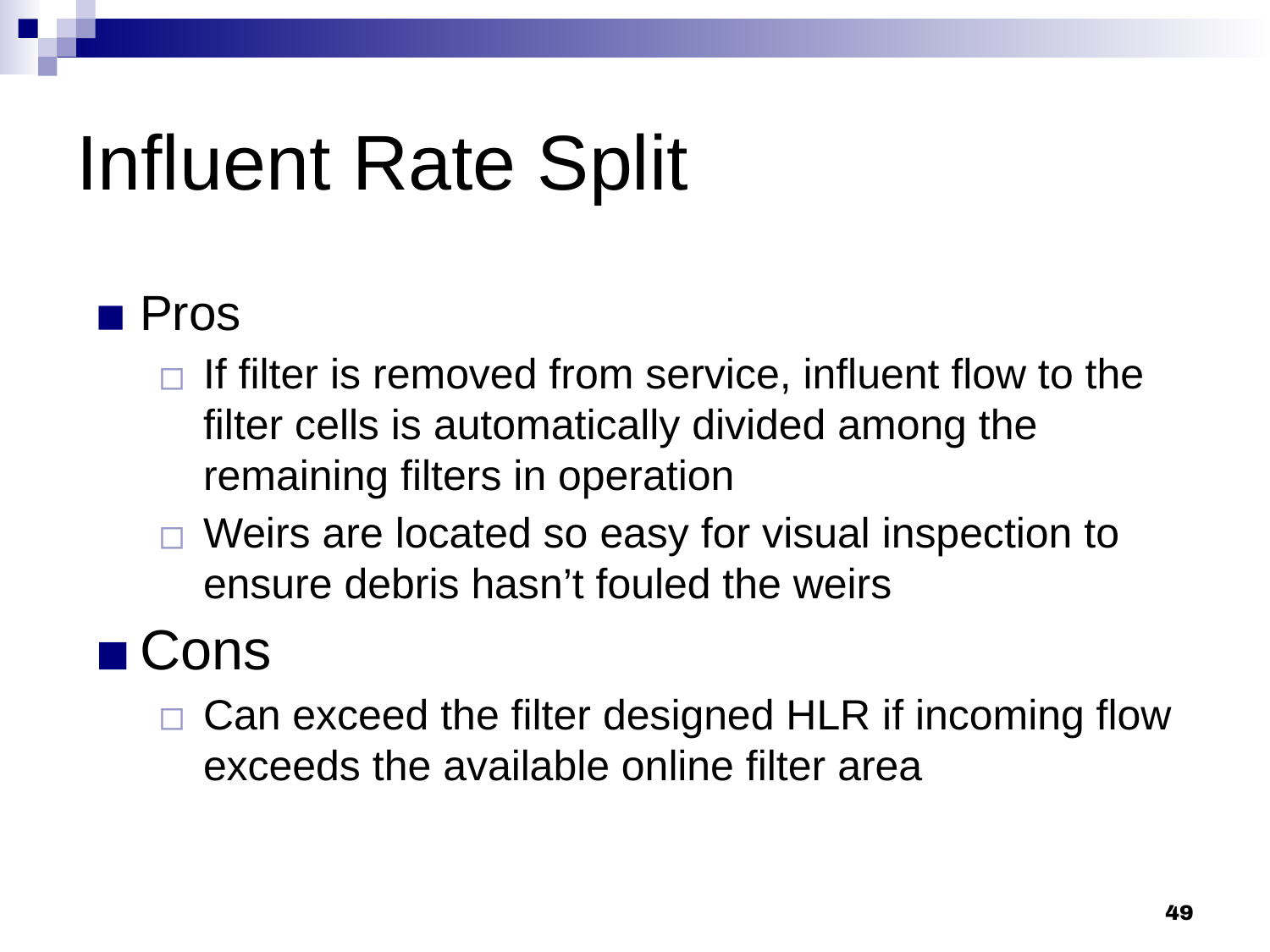

# Influent Rate Split
Pros
If filter is removed from service, influent flow to the filter cells is automatically divided among the remaining filters in operation
Weirs are located so easy for visual inspection to ensure debris hasn’t fouled the weirs
Cons
Can exceed the filter designed HLR if incoming flow exceeds the available online filter area
49